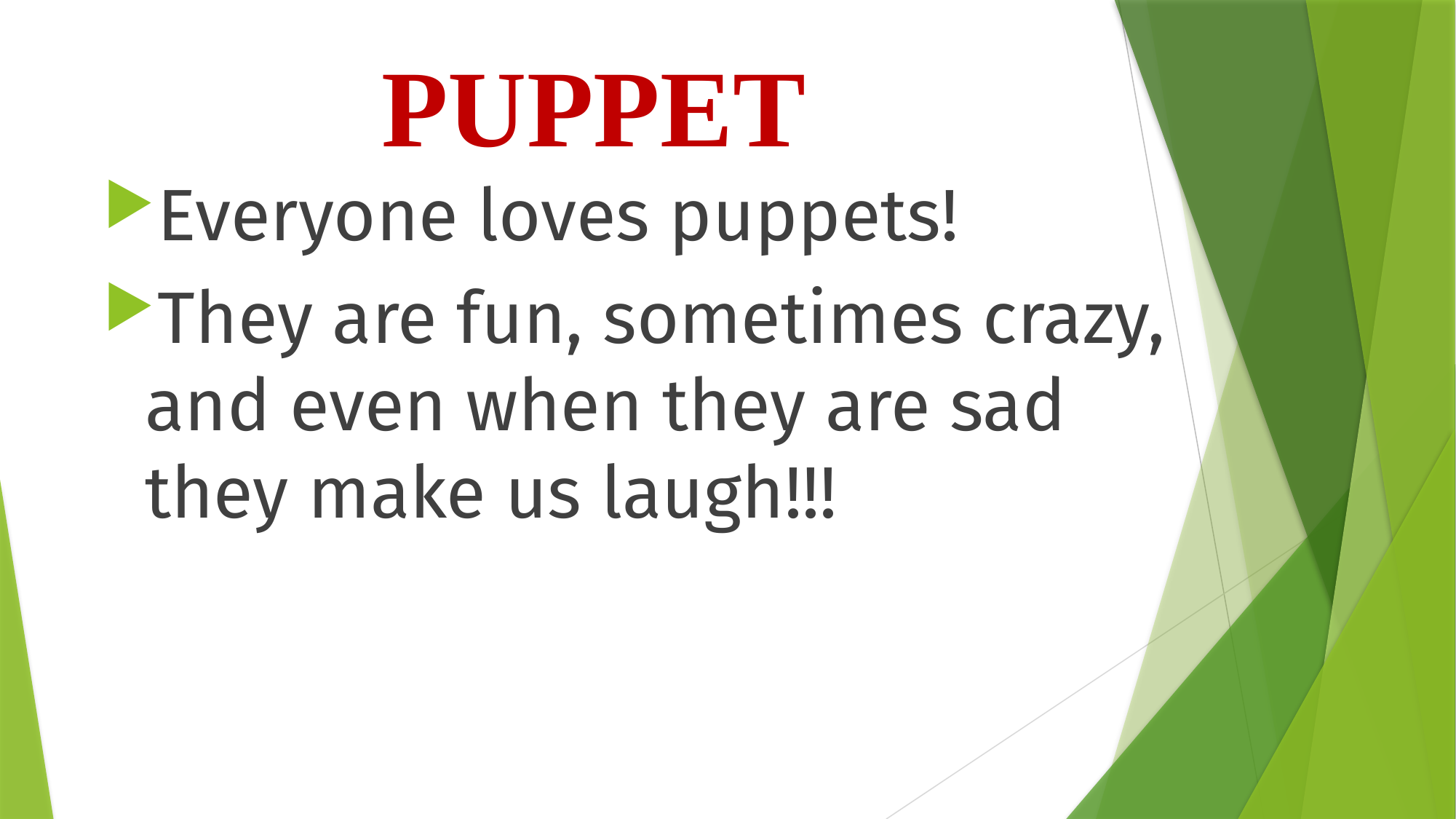

# PUPPET
Everyone loves puppets!
They are fun, sometimes crazy, and even when they are sad they make us laugh!!!